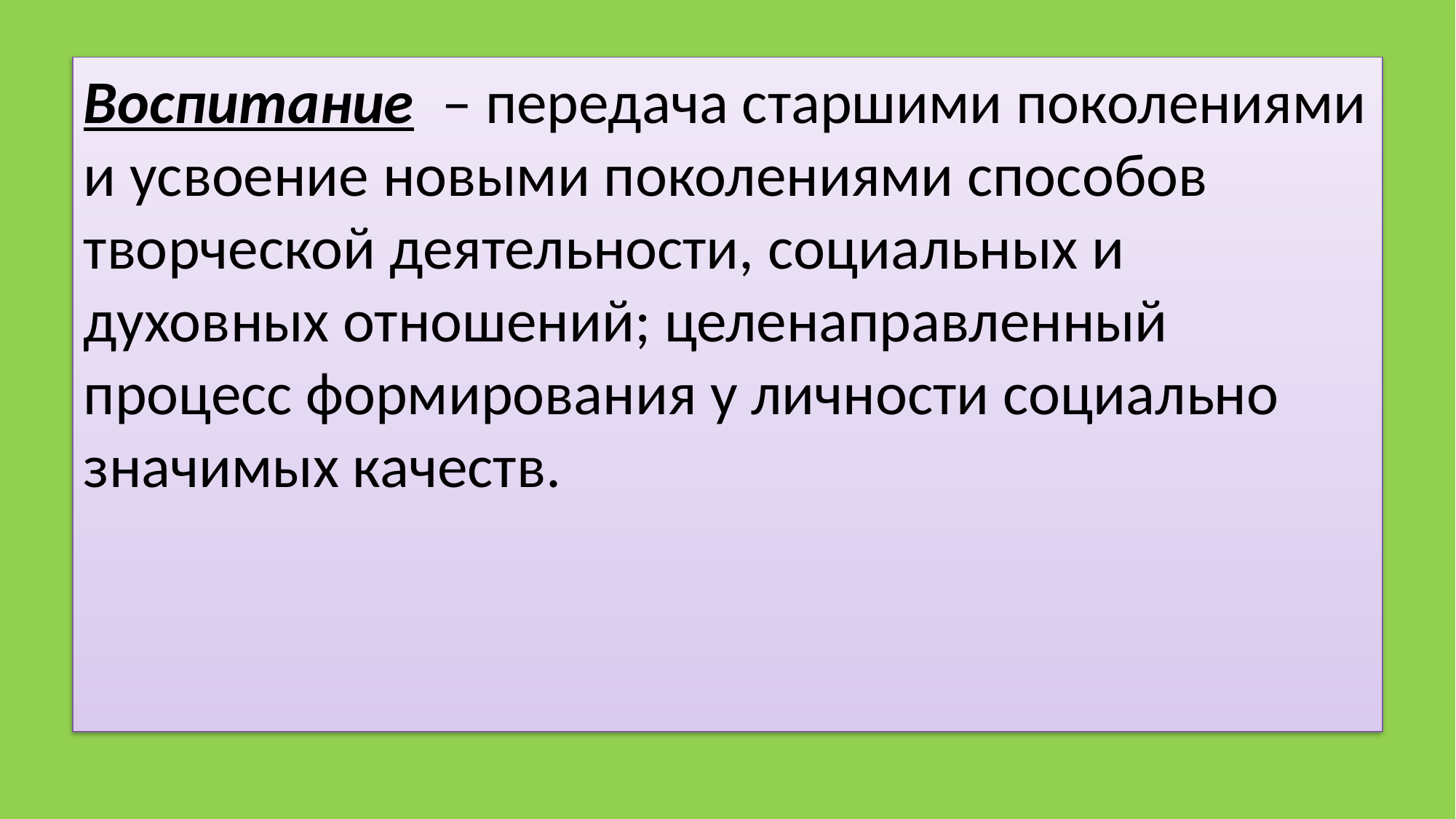

Воспитание  – передача старшими поколениями и усвоение новыми поколениями способов творческой деятельности, социальных и духовных отношений; целенаправленный процесс формирования у личности социально значимых качеств.